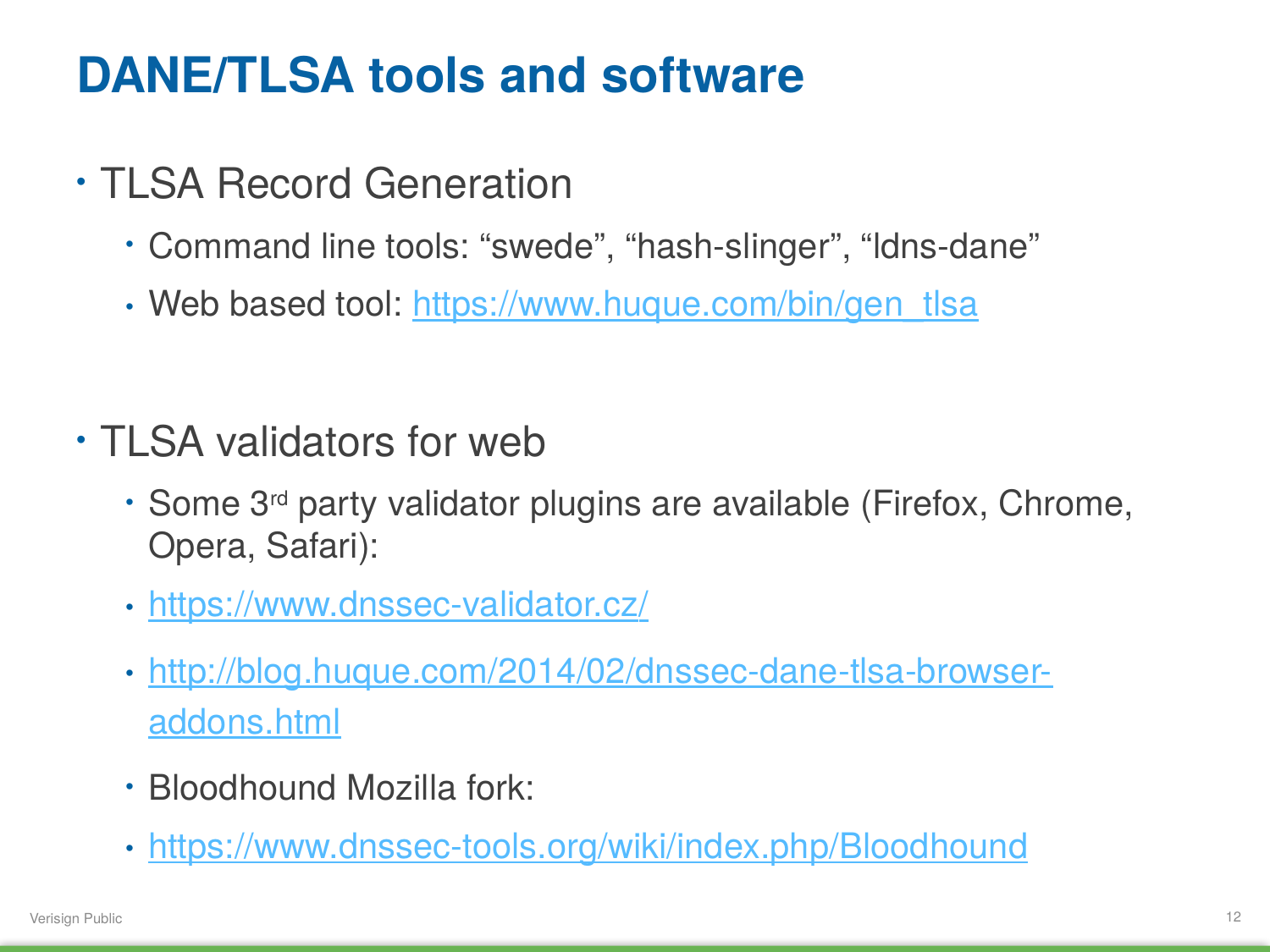

# DANE/TLSA tools and software
TLSA Record Generation
Command line tools: “swede”, “hash-slinger”, “ldns-dane”
Web based tool: https://www.huque.com/bin/gen_tlsa

TLSA validators for web
Some 3rd party validator plugins are available (Firefox, Chrome, Opera, Safari):
https://www.dnssec-validator.cz/
http://blog.huque.com/2014/02/dnssec-dane-tlsa-browser-addons.html
Bloodhound Mozilla fork:
https://www.dnssec-tools.org/wiki/index.php/Bloodhound

12